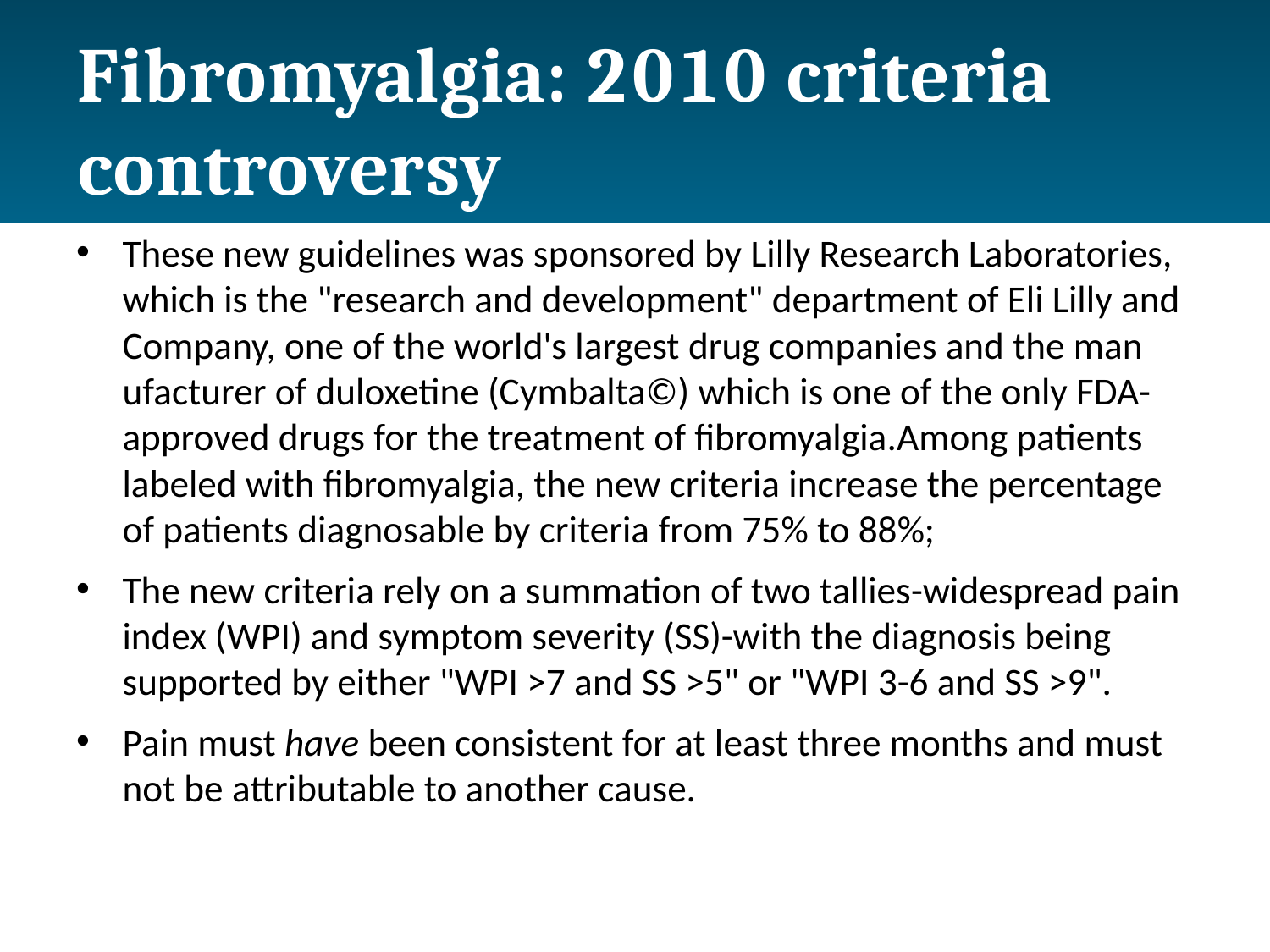

# Fibromyalgia: 2010 criteria controversy
These new guidelines was sponsored by Lilly Research Laboratories, which is the "research and development" department of Eli Lilly and Company, one of the world's largest drug companies and the man ufacturer of duloxetine (Cymbalta©) which is one of the only FDA-approved drugs for the treatment of fibromyalgia.Among patients labeled with fibromyalgia, the new criteria increase the percentage of patients diagnosable by criteria from 75% to 88%;
The new criteria rely on a summation of two tallies-widespread pain index (WPI) and symptom severity (SS)-with the diagnosis being supported by either "WPI >7 and SS >5" or "WPI 3-6 and SS >9".
Pain must have been consistent for at least three months and must not be attributable to another cause.